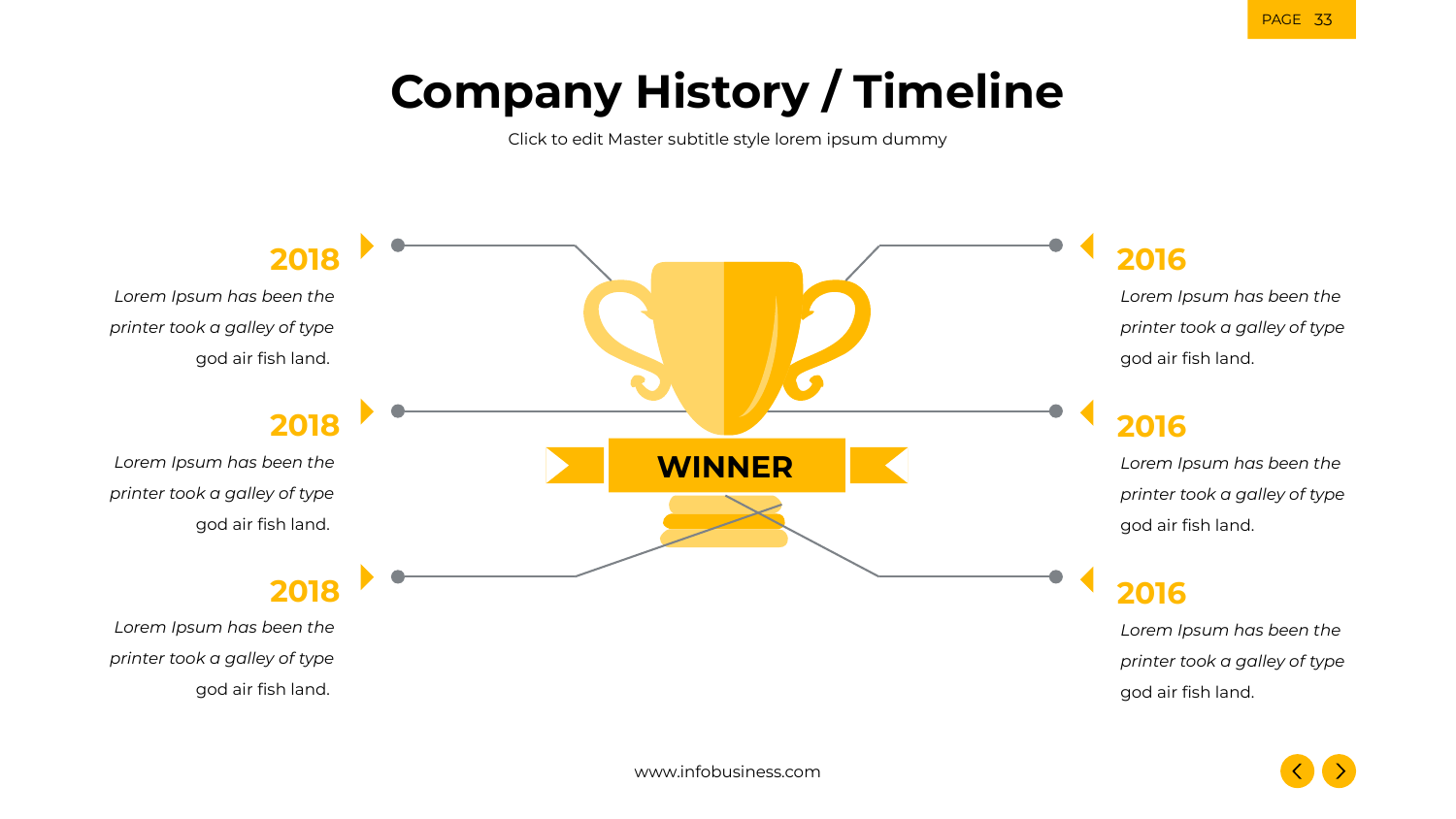

33
# Company History / Timeline
Click to edit Master subtitle style lorem ipsum dummy
2018

Lorem Ipsum has been the printer took a galley of type god air fish land.
2018

Lorem Ipsum has been the printer took a galley of type god air fish land.
2018

Lorem Ipsum has been the printer took a galley of type god air fish land.
2016

Lorem Ipsum has been the printer took a galley of type god air fish land.
2016

Lorem Ipsum has been the printer took a galley of type god air fish land.
2016

Lorem Ipsum has been the printer took a galley of type god air fish land.

WINNER

www.infobusiness.com